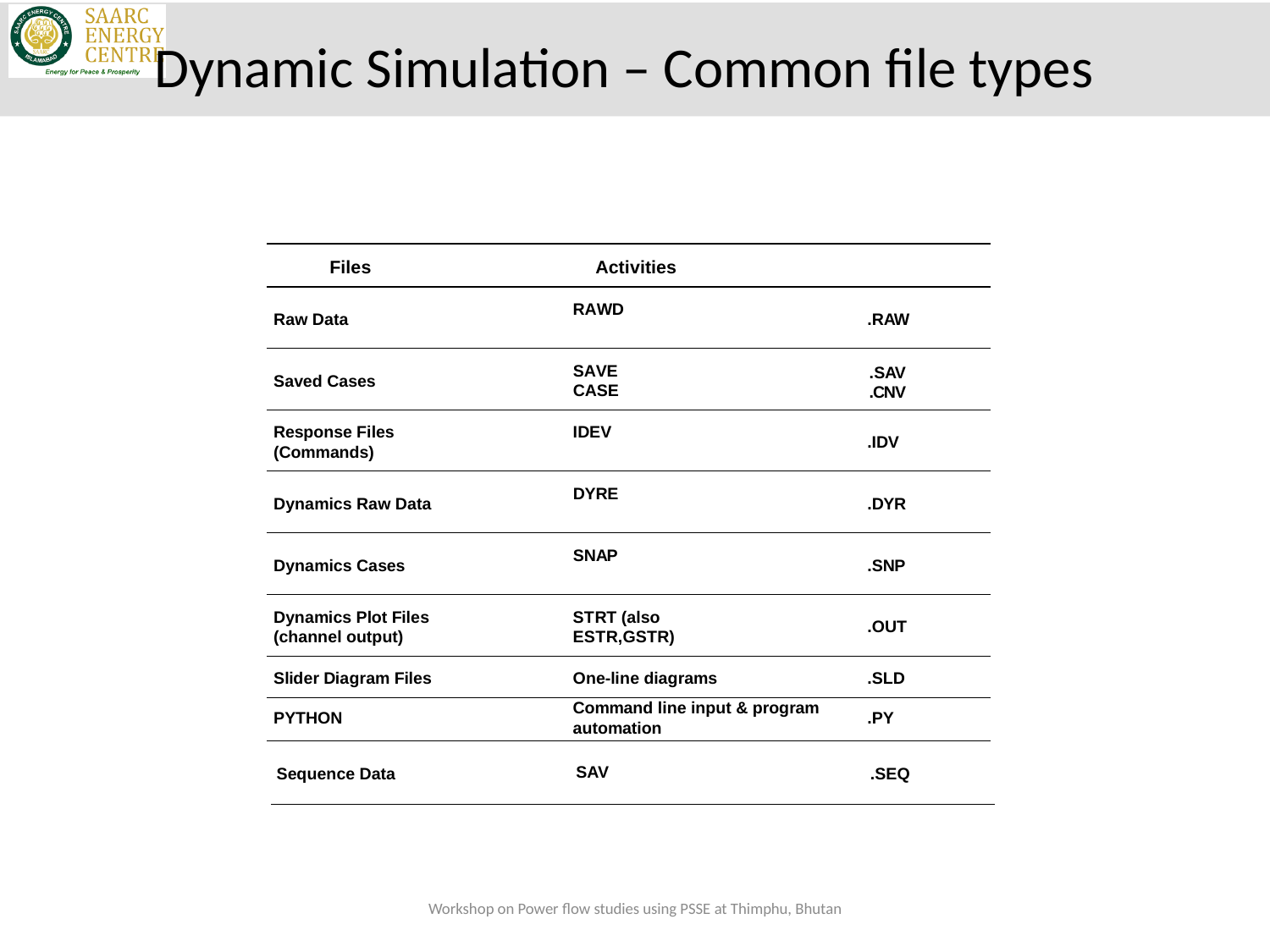

Dynamic Simulation – Common file types

Files
Activities

RAWD
Raw Data
.RAW

SAVE CASE
.SAV
.CNV
Saved Cases

Response Files (Commands)
IDEV
.IDV

DYRE
Dynamics Raw Data
.DYR

SNAP
Dynamics Cases
.SNP

Dynamics Plot Files (channel output)
STRT (also ESTR,GSTR)
.OUT

Slider Diagram Files
One-line diagrams
.SLD

Command line input & program automation
PYTHON
.PY

SAV
Sequence Data
.SEQ

Workshop on Power flow studies using PSSE at Thimphu, Bhutan